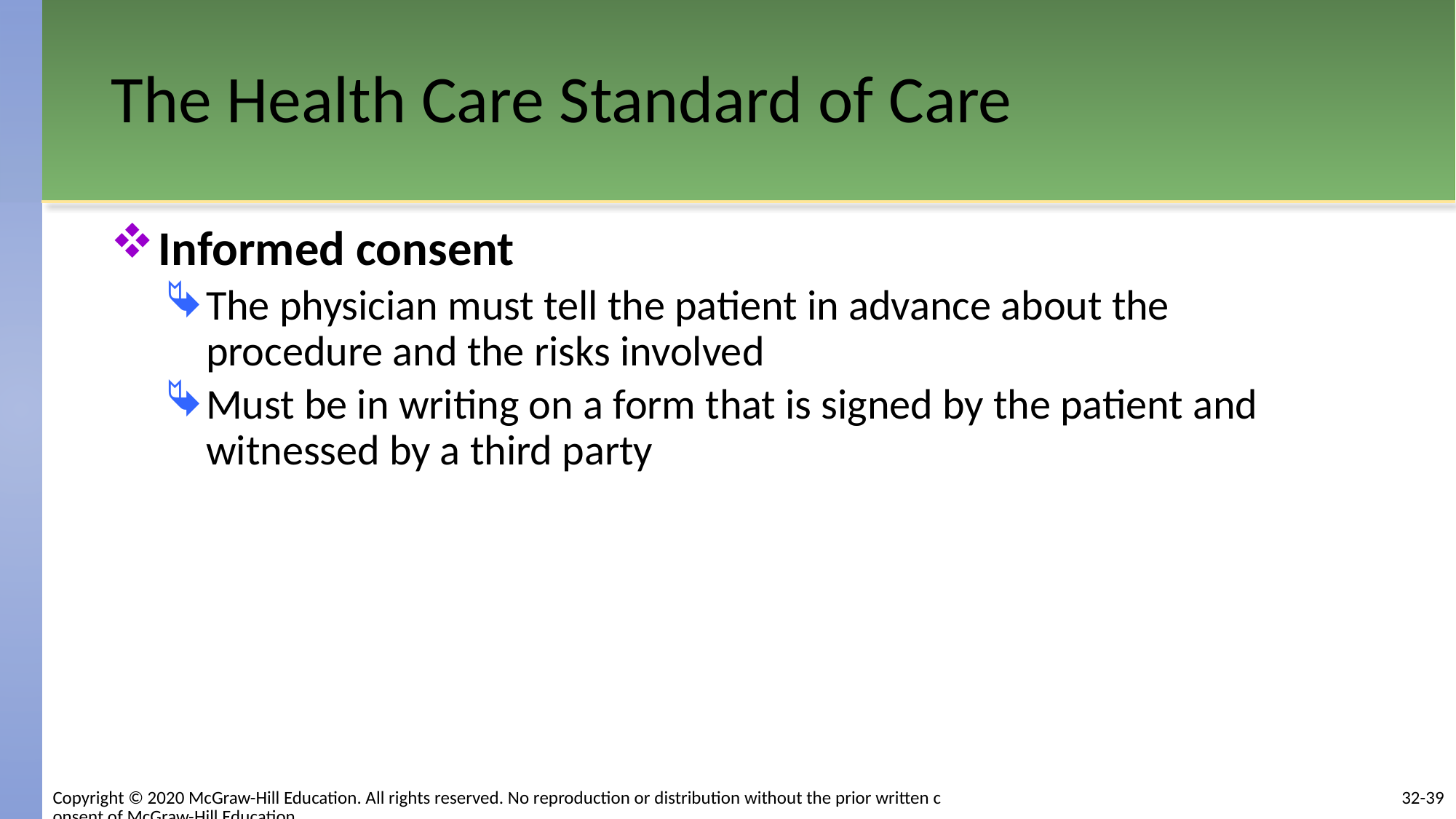

# The Health Care Standard of Care
Informed consent
The physician must tell the patient in advance about the procedure and the risks involved
Must be in writing on a form that is signed by the patient and witnessed by a third party

32-39
Copyright © 2020 McGraw-Hill Education. All rights reserved. No reproduction or distribution without the prior written consent of McGraw-Hill Education.